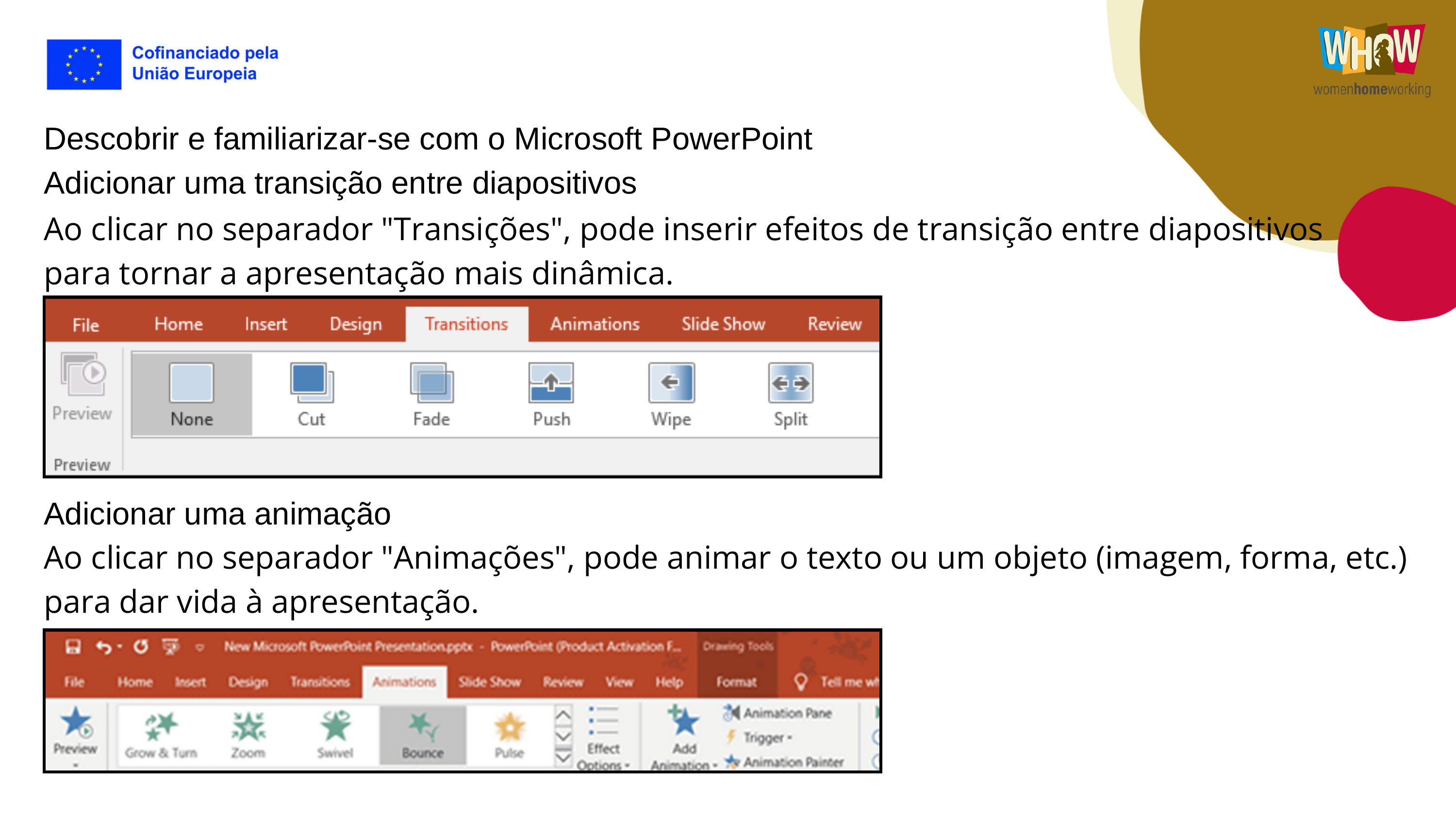

Descobrir e familiarizar-se com o Microsoft PowerPoint
Adicionar uma transição entre diapositivos
Ao clicar no separador "Transições", pode inserir efeitos de transição entre diapositivos para tornar a apresentação mais dinâmica.

Adicionar uma animação
Ao clicar no separador "Animações", pode animar o texto ou um objeto (imagem, forma, etc.) para dar vida à apresentação.